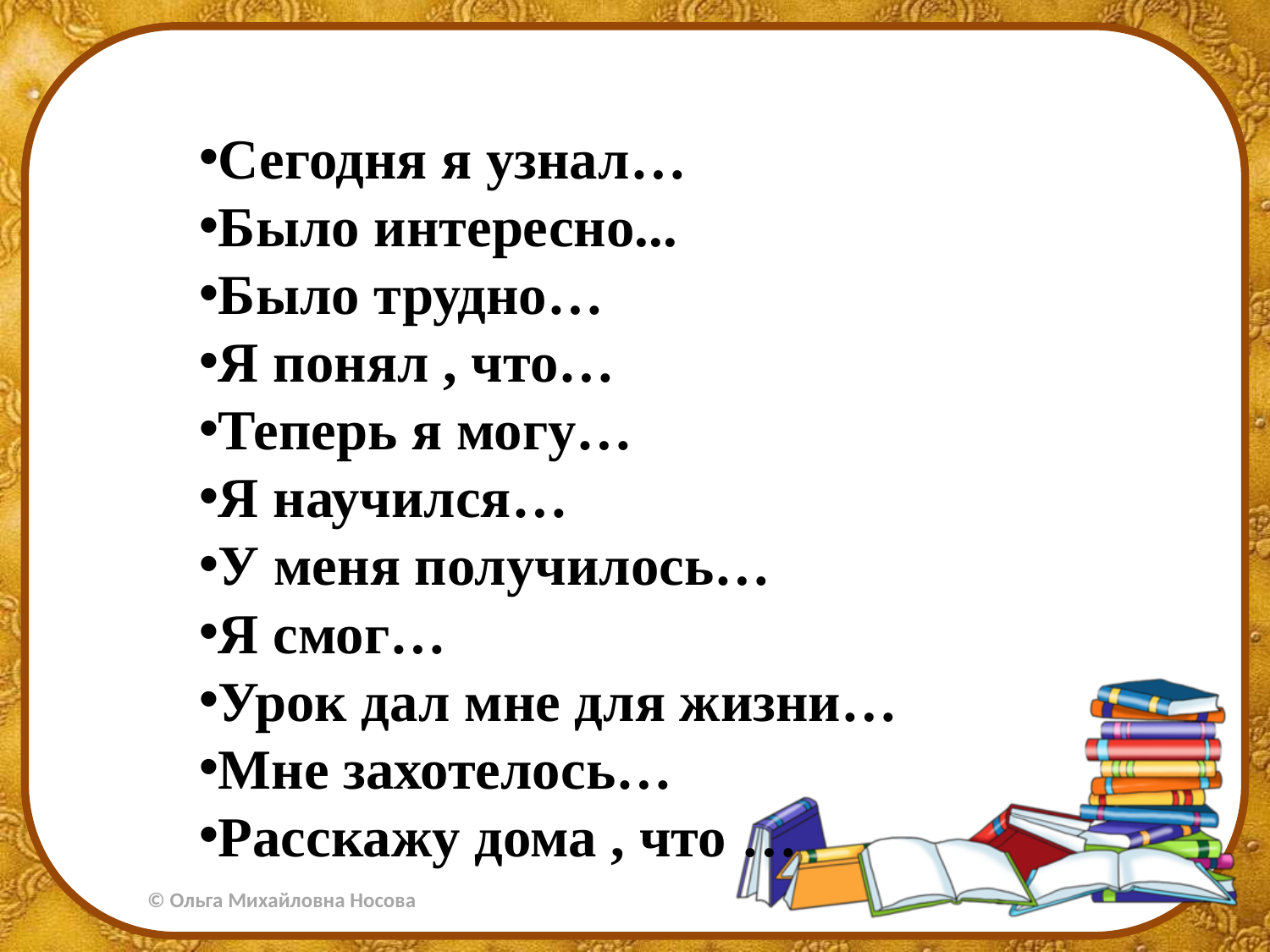

#
Сегодня я узнал…
Было интересно...
Было трудно…
Я понял , что…
Теперь я могу…
Я научился…
У меня получилось…
Я смог…
Урок дал мне для жизни…
Мне захотелось…
Расскажу дома , что …